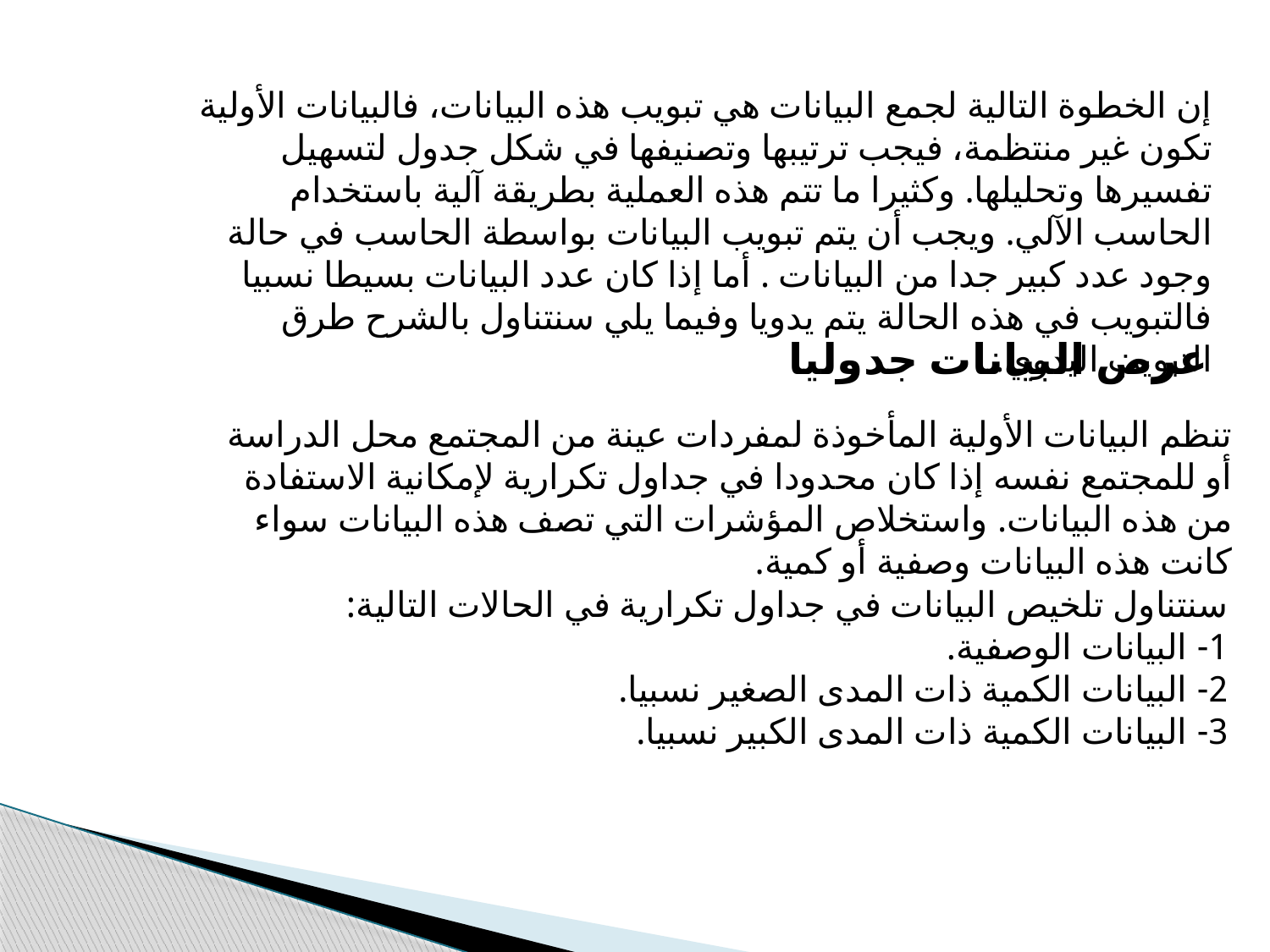

إن الخطوة التالية لجمع البيانات هي تبويب هذه البيانات، فالبيانات الأولية تكون غير منتظمة، فيجب ترتيبها وتصنيفها في شكل جدول لتسهيل تفسيرها وتحليلها. وكثيرا ما تتم هذه العملية بطريقة آلية باستخدام الحاسب الآلي. ويجب أن يتم تبويب البيانات بواسطة الحاسب في حالة وجود عدد كبير جدا من البيانات . أما إذا كان عدد البيانات بسيطا نسبيا فالتبويب في هذه الحالة يتم يدويا وفيما يلي سنتناول بالشرح طرق التبويب اليدوي.
عرض البيانات جدوليا
تنظم البيانات الأولية المأخوذة لمفردات عينة من المجتمع محل الدراسة أو للمجتمع نفسه إذا كان محدودا في جداول تكرارية لإمكانية الاستفادة من هذه البيانات. واستخلاص المؤشرات التي تصف هذه البيانات سواء كانت هذه البيانات وصفية أو كمية.
سنتناول تلخيص البيانات في جداول تكرارية في الحالات التالية:
1- البيانات الوصفية.
2- البيانات الكمية ذات المدى الصغير نسبيا.
3- البيانات الكمية ذات المدى الكبير نسبيا.